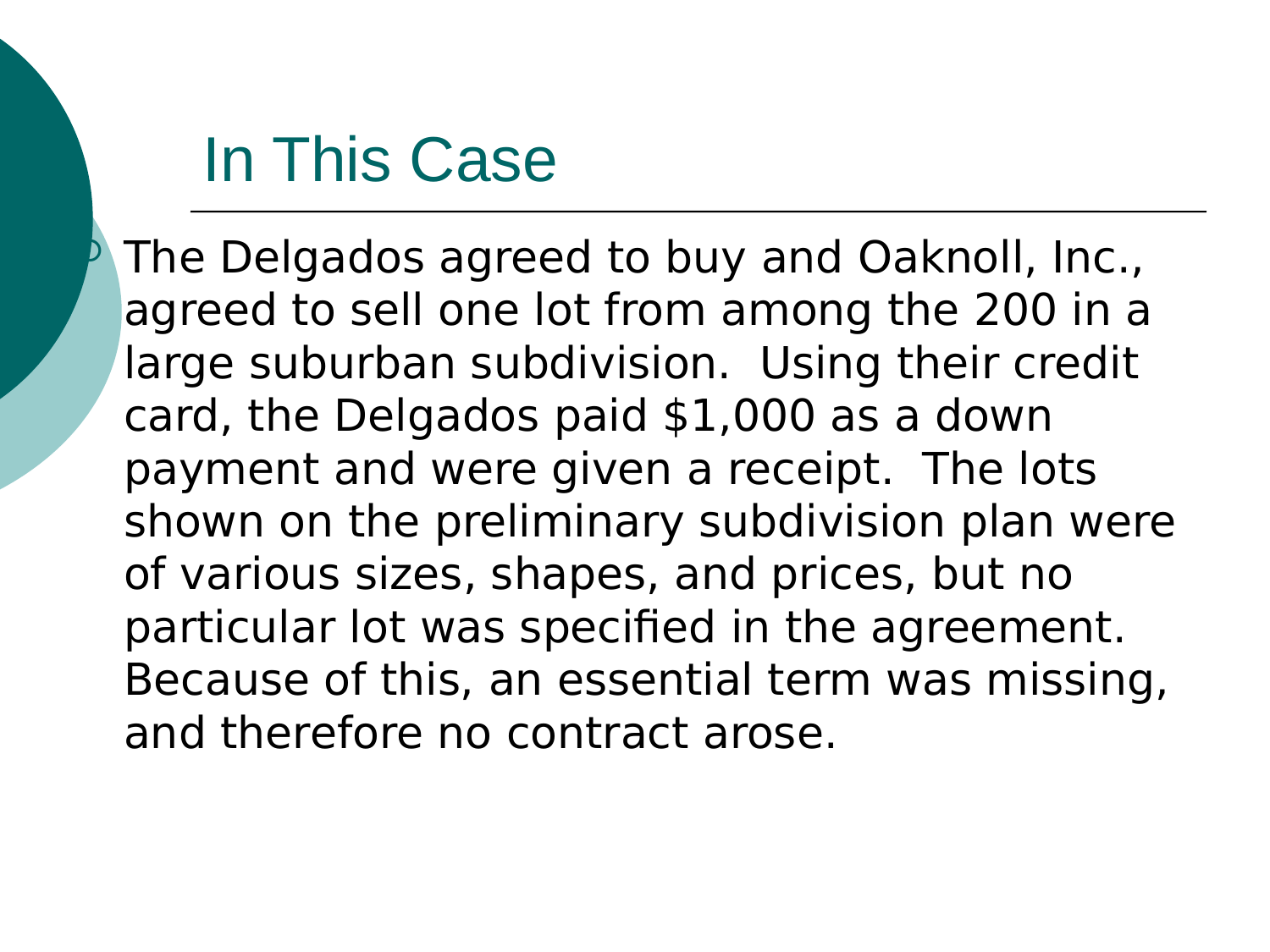

# In This Case
The Delgados agreed to buy and Oaknoll, Inc., agreed to sell one lot from among the 200 in a large suburban subdivision.  Using their credit card, the Delgados paid $1,000 as a down payment and were given a receipt.  The lots shown on the preliminary subdivision plan were of various sizes, shapes, and prices, but no particular lot was specified in the agreement.  Because of this, an essential term was missing, and therefore no contract arose.